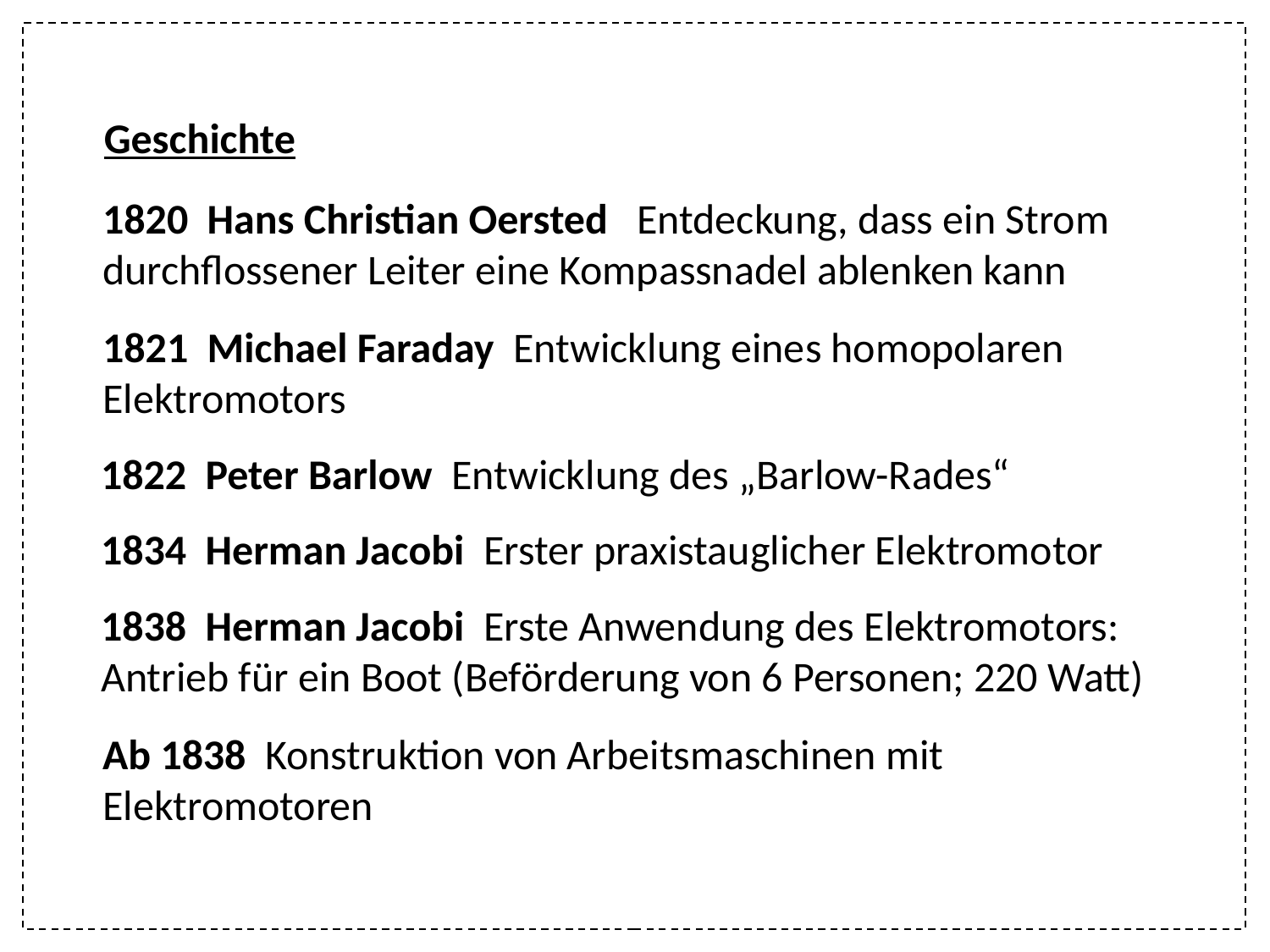

Geschichte
1820  Hans Christian Oersted   Entdeckung, dass ein Strom
durchflossener Leiter eine Kompassnadel ablenken kann
1821  Michael Faraday  Entwicklung eines homopolaren Elektromotors
1822  Peter Barlow  Entwicklung des „Barlow-Rades“
1834  Herman Jacobi  Erster praxistauglicher Elektromotor
1838  Herman Jacobi  Erste Anwendung des Elektromotors: Antrieb für ein Boot (Beförderung von 6 Personen; 220 Watt)
Ab 1838  Konstruktion von Arbeitsmaschinen mit Elektromotoren